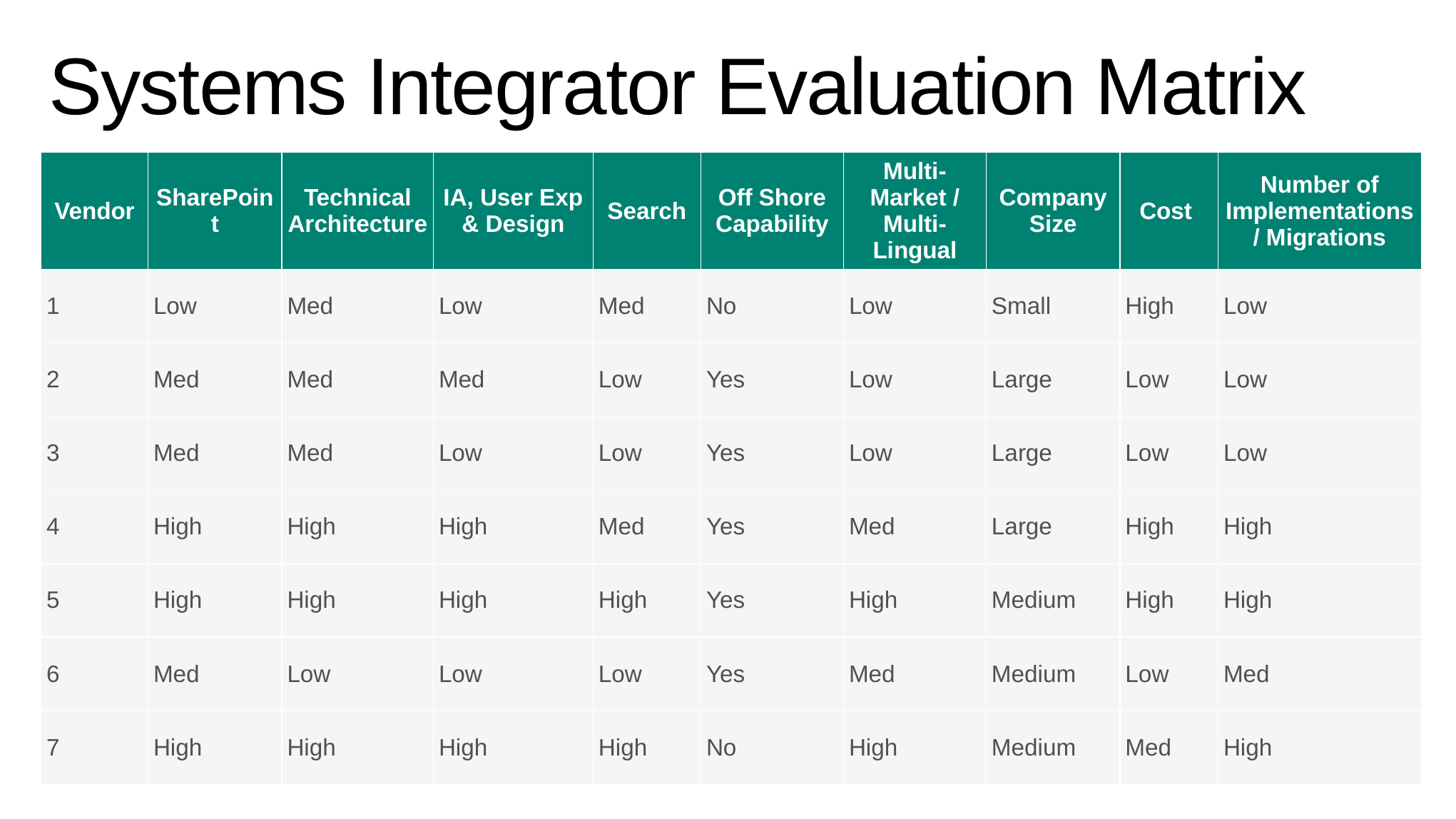

# Systems Integrator Evaluation Matrix
| Vendor | SharePoint | Technical Architecture | IA, User Exp & Design | Search | Off Shore Capability | Multi-Market / Multi-Lingual | Company Size | Cost | Number of Implementations / Migrations |
| --- | --- | --- | --- | --- | --- | --- | --- | --- | --- |
| 1 | Low | Med | Low | Med | No | Low | Small | High | Low |
| 2 | Med | Med | Med | Low | Yes | Low | Large | Low | Low |
| 3 | Med | Med | Low | Low | Yes | Low | Large | Low | Low |
| 4 | High | High | High | Med | Yes | Med | Large | High | High |
| 5 | High | High | High | High | Yes | High | Medium | High | High |
| 6 | Med | Low | Low | Low | Yes | Med | Medium | Low | Med |
| 7 | High | High | High | High | No | High | Medium | Med | High |